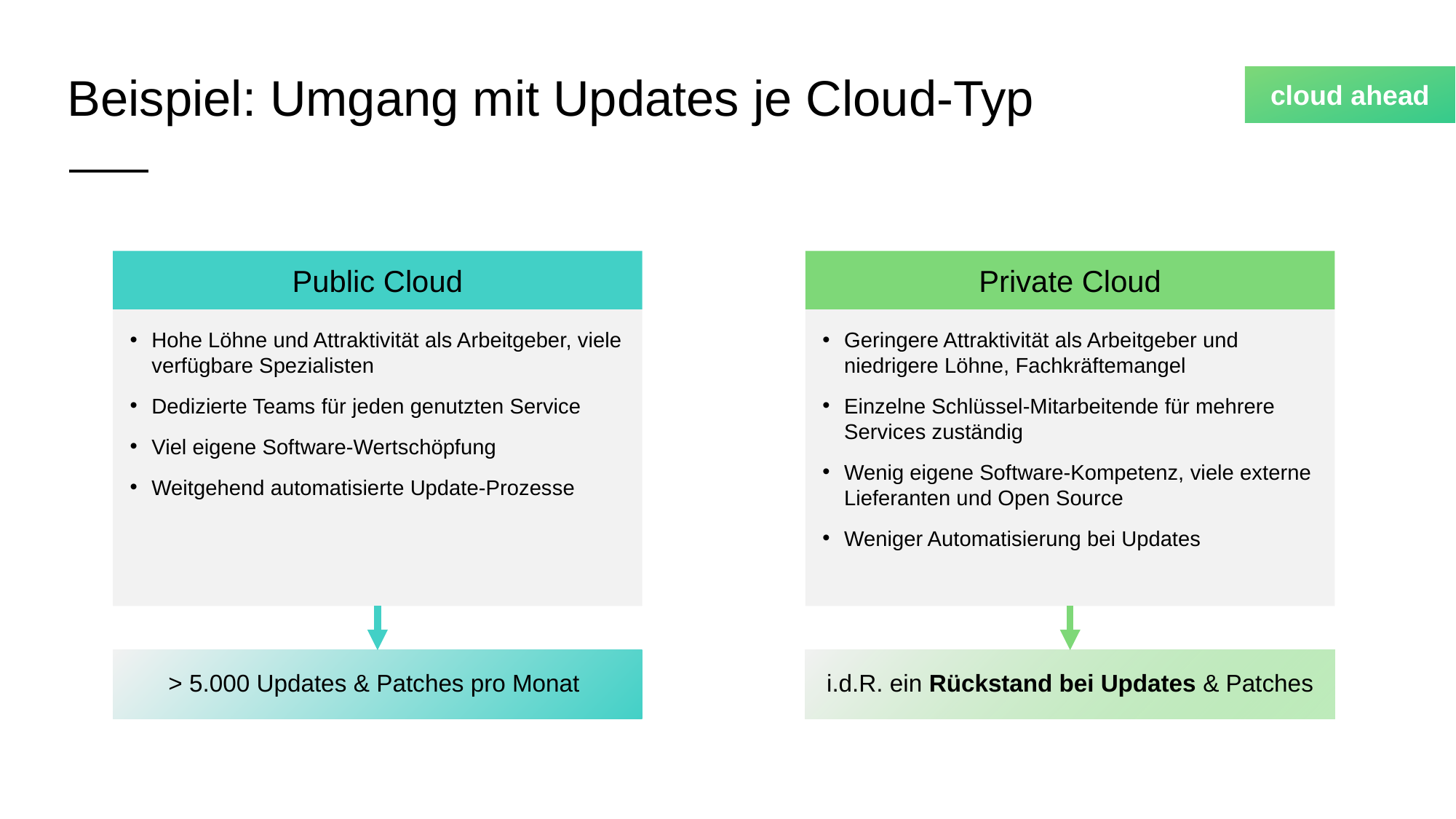

# Beispiel: Umgang mit Updates je Cloud-Typ
Public Cloud
Private Cloud
Hohe Löhne und Attraktivität als Arbeitgeber, viele verfügbare Spezialisten
Dedizierte Teams für jeden genutzten Service
Viel eigene Software-Wertschöpfung
Weitgehend automatisierte Update-Prozesse
Geringere Attraktivität als Arbeitgeber und niedrigere Löhne, Fachkräftemangel
Einzelne Schlüssel-Mitarbeitende für mehrere Services zuständig
Wenig eigene Software-Kompetenz, viele externe Lieferanten und Open Source
Weniger Automatisierung bei Updates

> 5.000 Updates & Patches pro Monat
i.d.R. ein Rückstand bei Updates & Patches